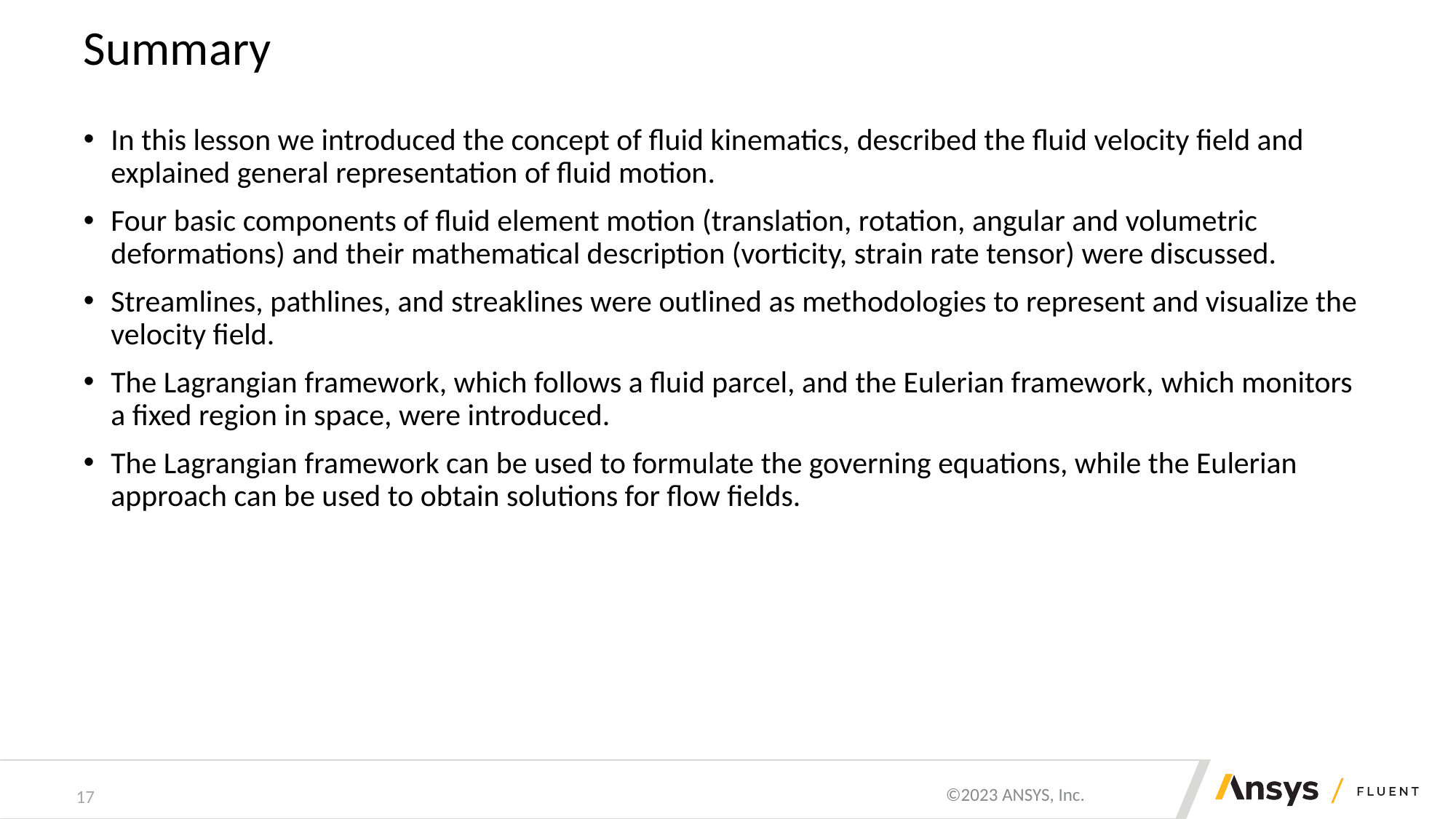

# Summary
In this lesson we introduced the concept of fluid kinematics, described the fluid velocity field and explained general representation of fluid motion.
Four basic components of fluid element motion (translation, rotation, angular and volumetric deformations) and their mathematical description (vorticity, strain rate tensor) were discussed.
Streamlines, pathlines, and streaklines were outlined as methodologies to represent and visualize the velocity field.
The Lagrangian framework, which follows a fluid parcel, and the Eulerian framework, which monitors a fixed region in space, were introduced.
The Lagrangian framework can be used to formulate the governing equations, while the Eulerian approach can be used to obtain solutions for flow fields.

17